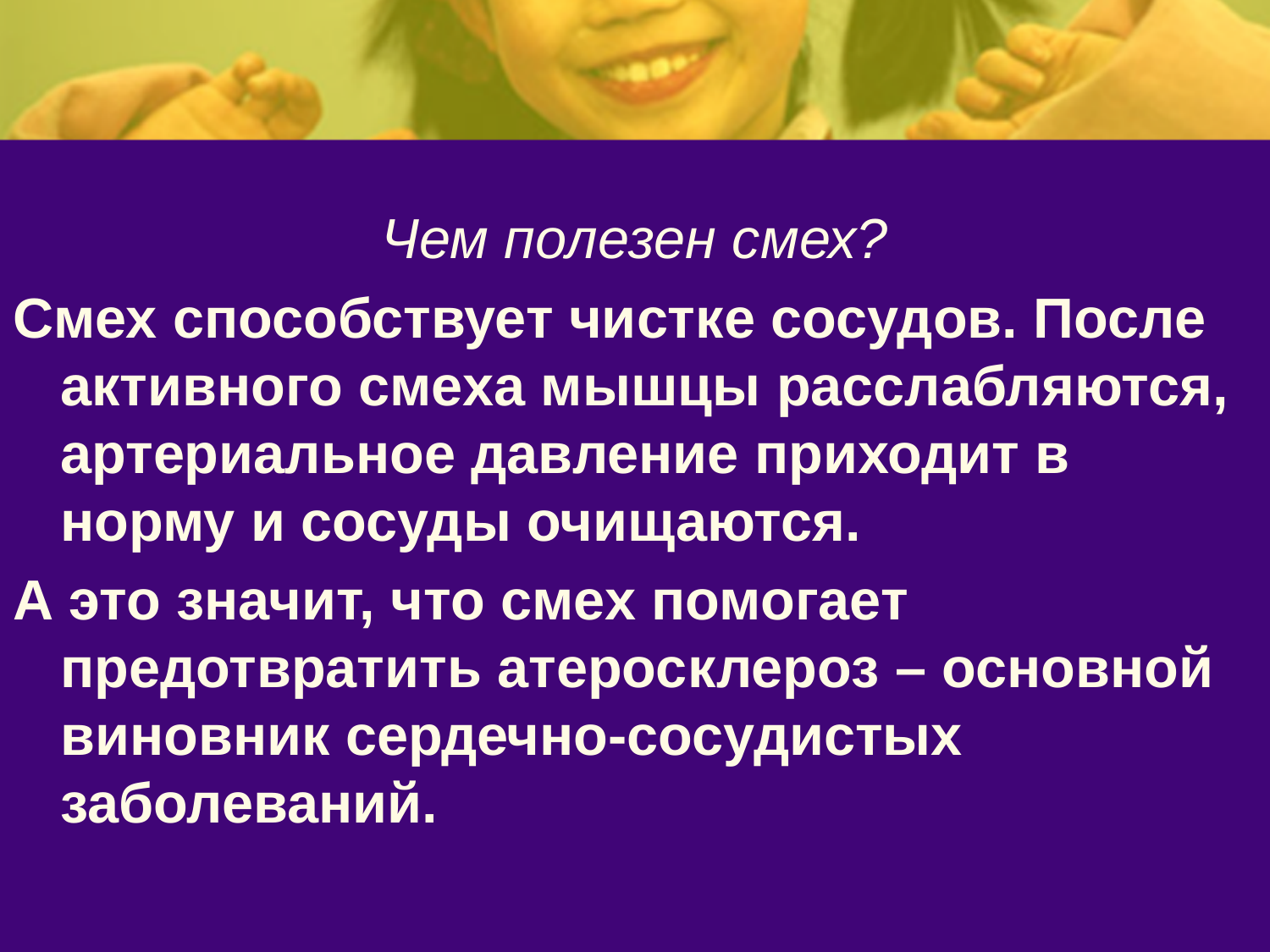

Чем полезен смех?
Смех способствует чистке сосудов. После активного смеха мышцы расслабляются, артериальное давление приходит в норму и сосуды очищаются.
А это значит, что смех помогает предотвратить атеросклероз – основной виновник сердечно-сосудистых заболеваний.